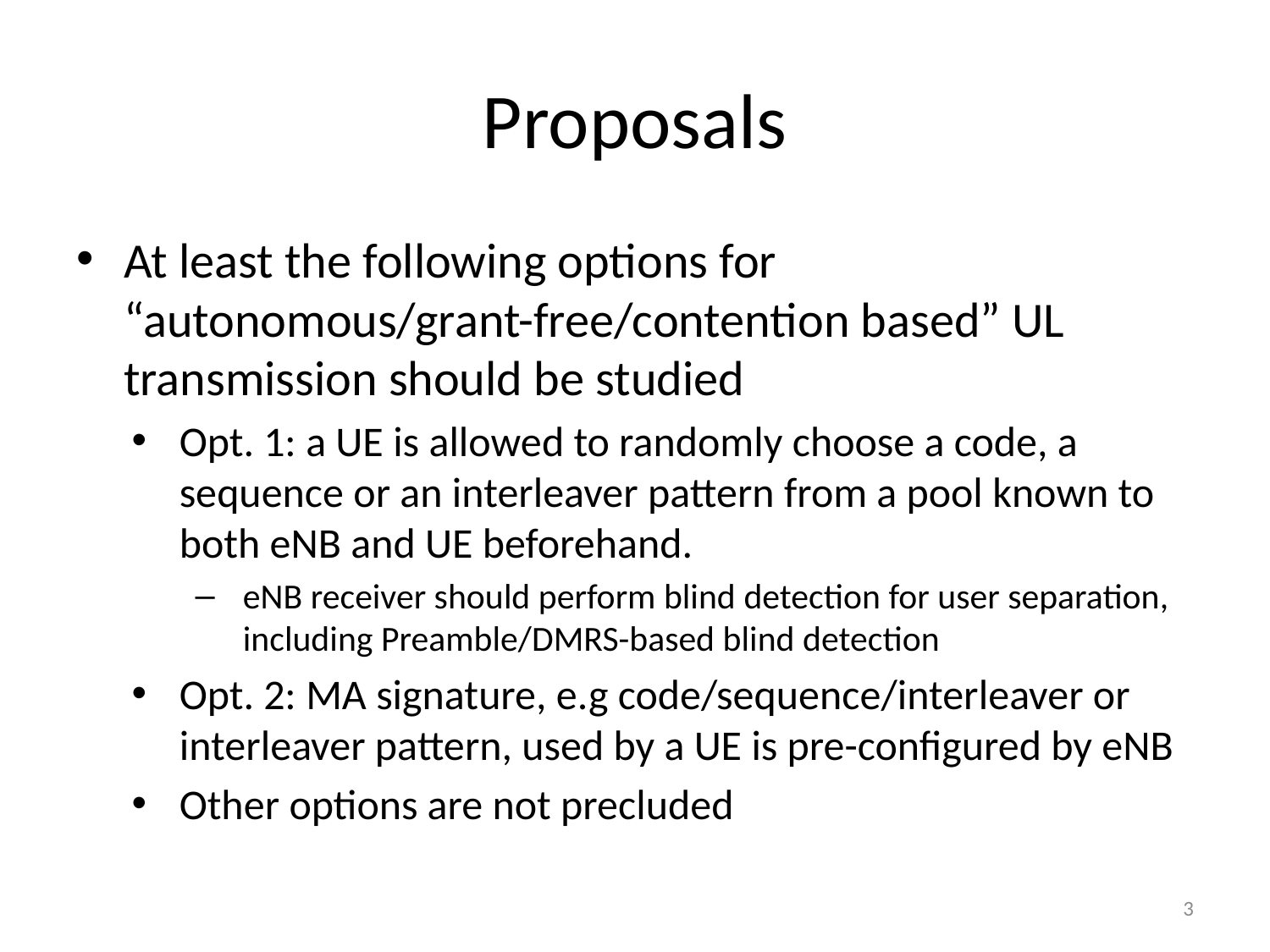

# Proposals
At least the following options for “autonomous/grant-free/contention based” UL transmission should be studied
Opt. 1: a UE is allowed to randomly choose a code, a sequence or an interleaver pattern from a pool known to both eNB and UE beforehand.
eNB receiver should perform blind detection for user separation, including Preamble/DMRS-based blind detection
Opt. 2: MA signature, e.g code/sequence/interleaver or interleaver pattern, used by a UE is pre-configured by eNB
Other options are not precluded

3